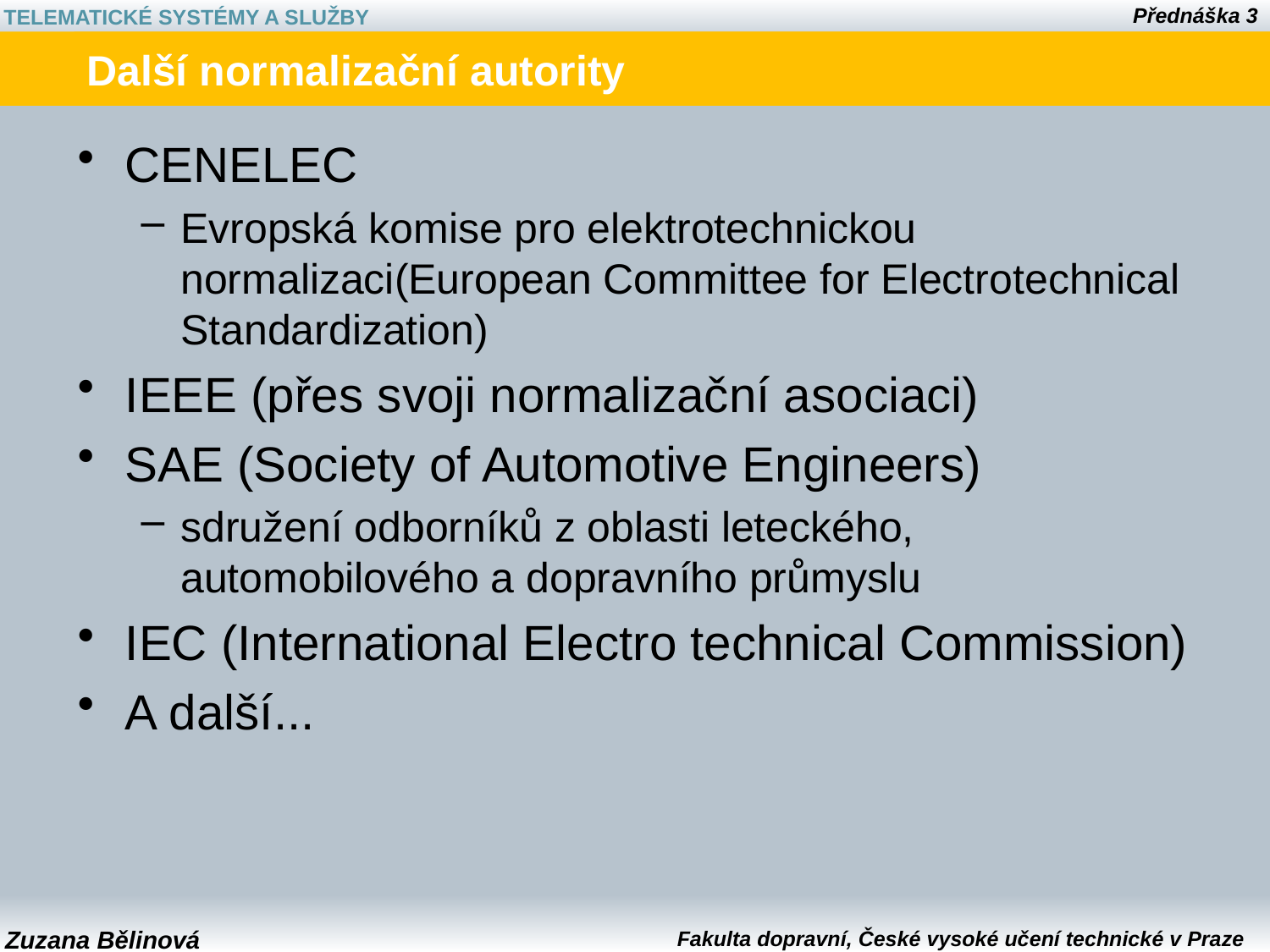

# Další normalizační autority
CENELEC
Evropská komise pro elektrotechnickou normalizaci(European Committee for Electrotechnical Standardization)
IEEE (přes svoji normalizační asociaci)
SAE (Society of Automotive Engineers)
sdružení odborníků z oblasti leteckého, automobilového a dopravního průmyslu
IEC (International Electro technical Commission)
A další...